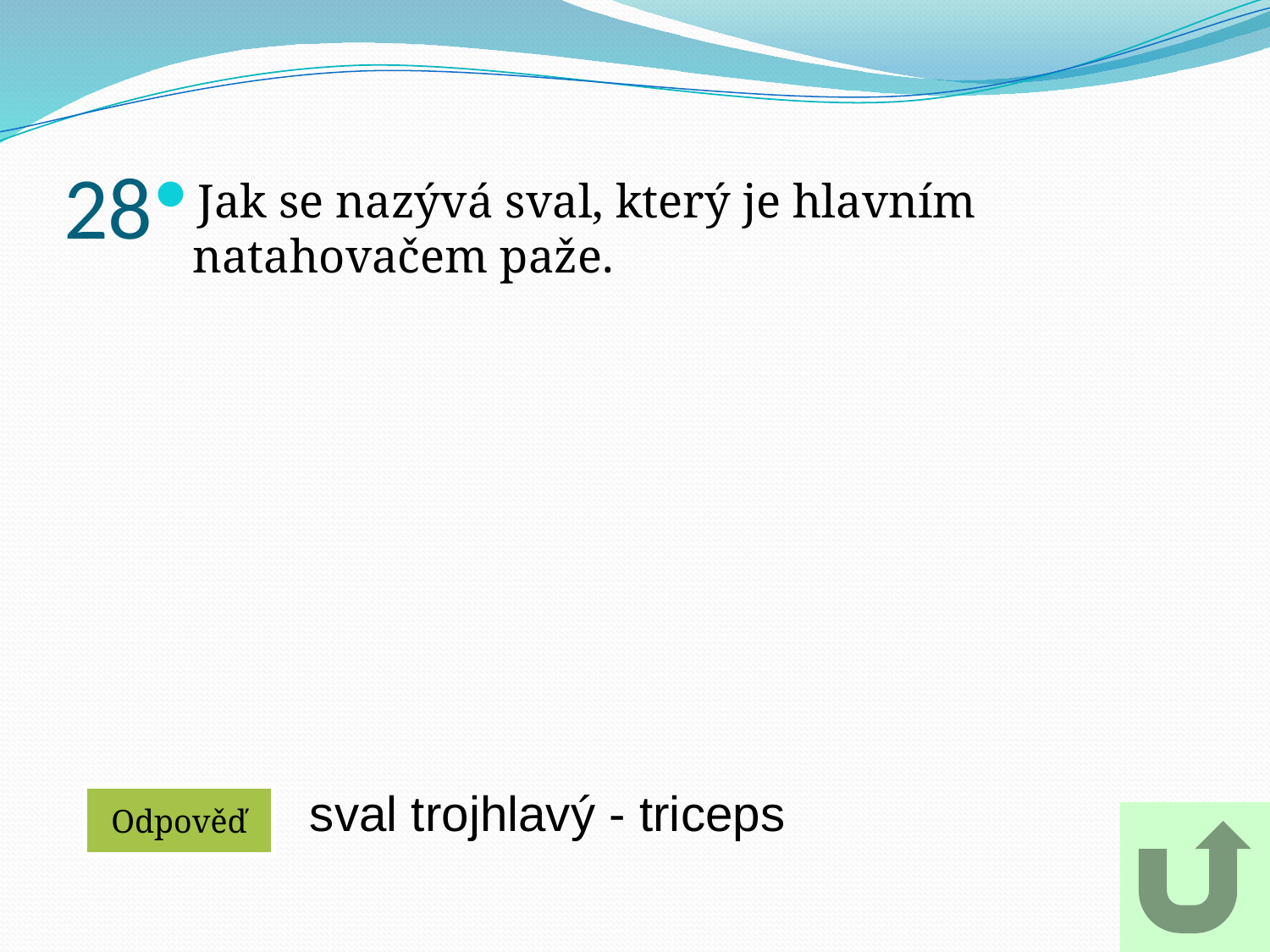

# 28
Jak se nazývá sval, který je hlavním natahovačem paže.
sval trojhlavý - triceps
Odpověď